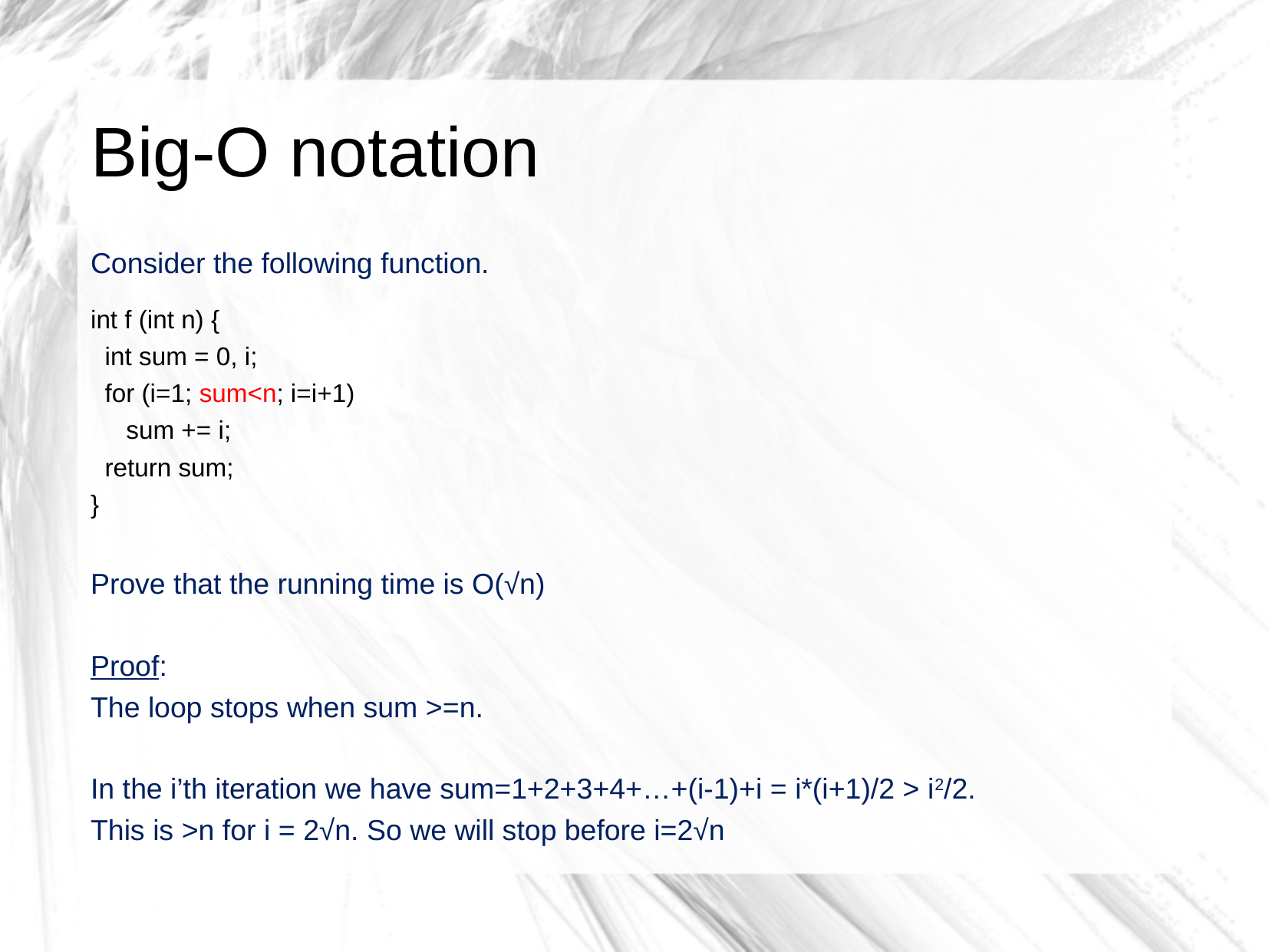

# Big-O notation
Consider the following function.
int f (int n) {
  int sum = 0, i;
  for (i=1; sum<n; i=i+1)
     sum += i;
  return sum;
}

Prove that the running time is O(√n)

Proof:
The loop stops when sum >=n.

In the i’th iteration we have sum=1+2+3+4+…+(i-1)+i = i*(i+1)/2 > i2/2.
This is >n for i = 2√n. So we will stop before i=2√n